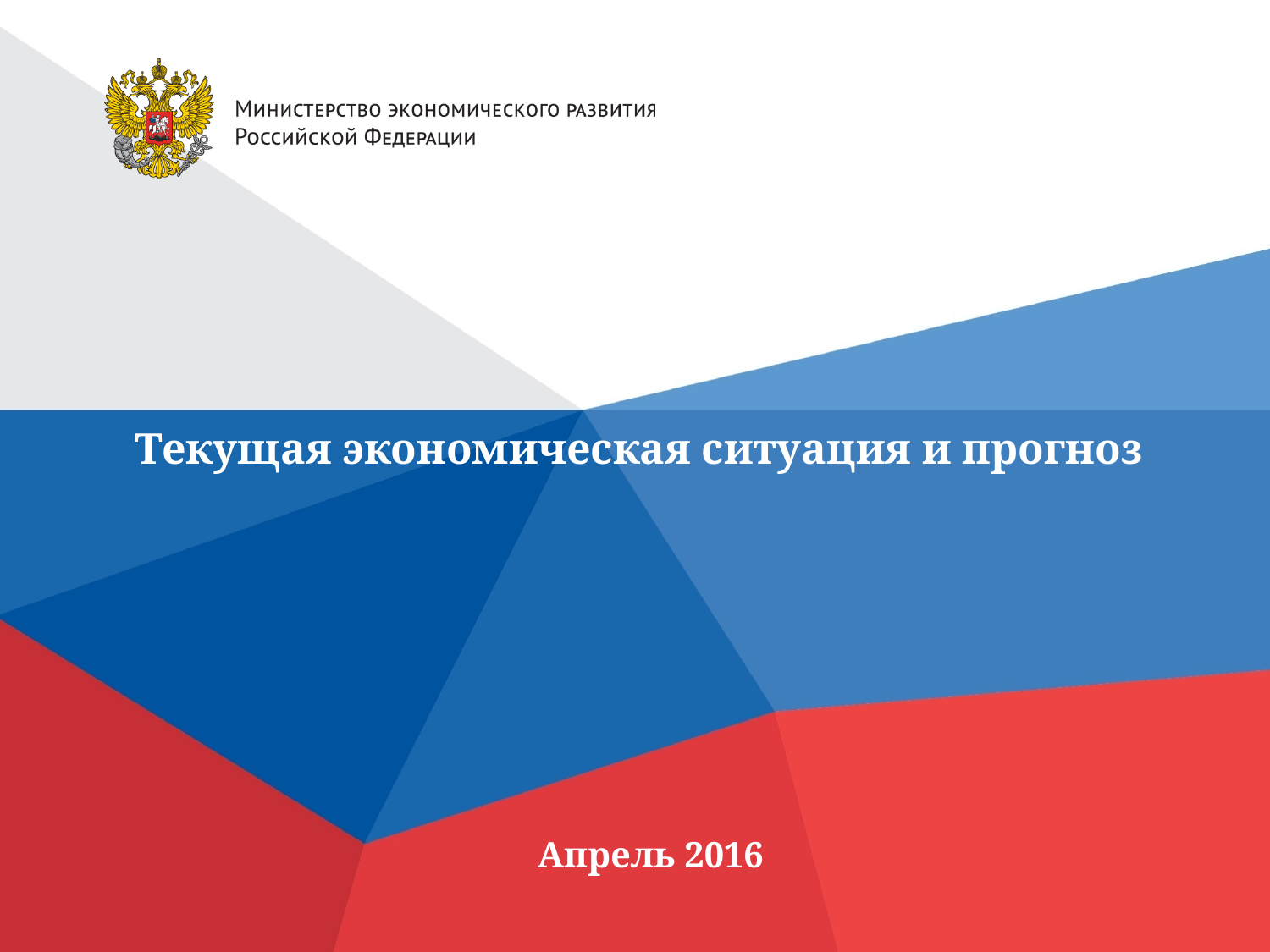

Текущая экономическая ситуация и прогноз
Апрель 2016